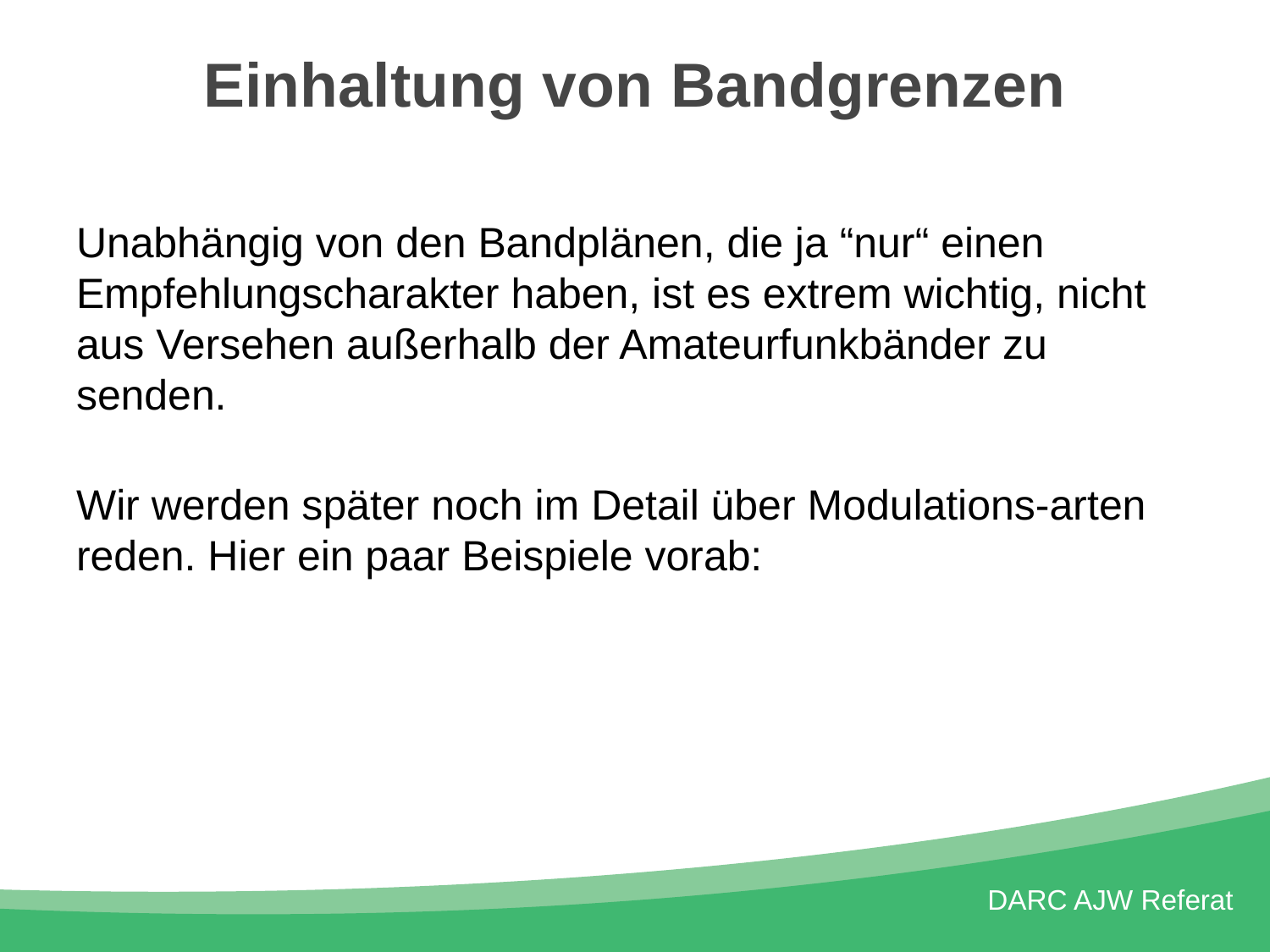

# Einhaltung von Bandgrenzen

Unabhängig von den Bandplänen, die ja “nur“ einen Empfehlungscharakter haben, ist es extrem wichtig, nicht aus Versehen außerhalb der Amateurfunkbänder zu senden.
Wir werden später noch im Detail über Modulations-arten reden. Hier ein paar Beispiele vorab: